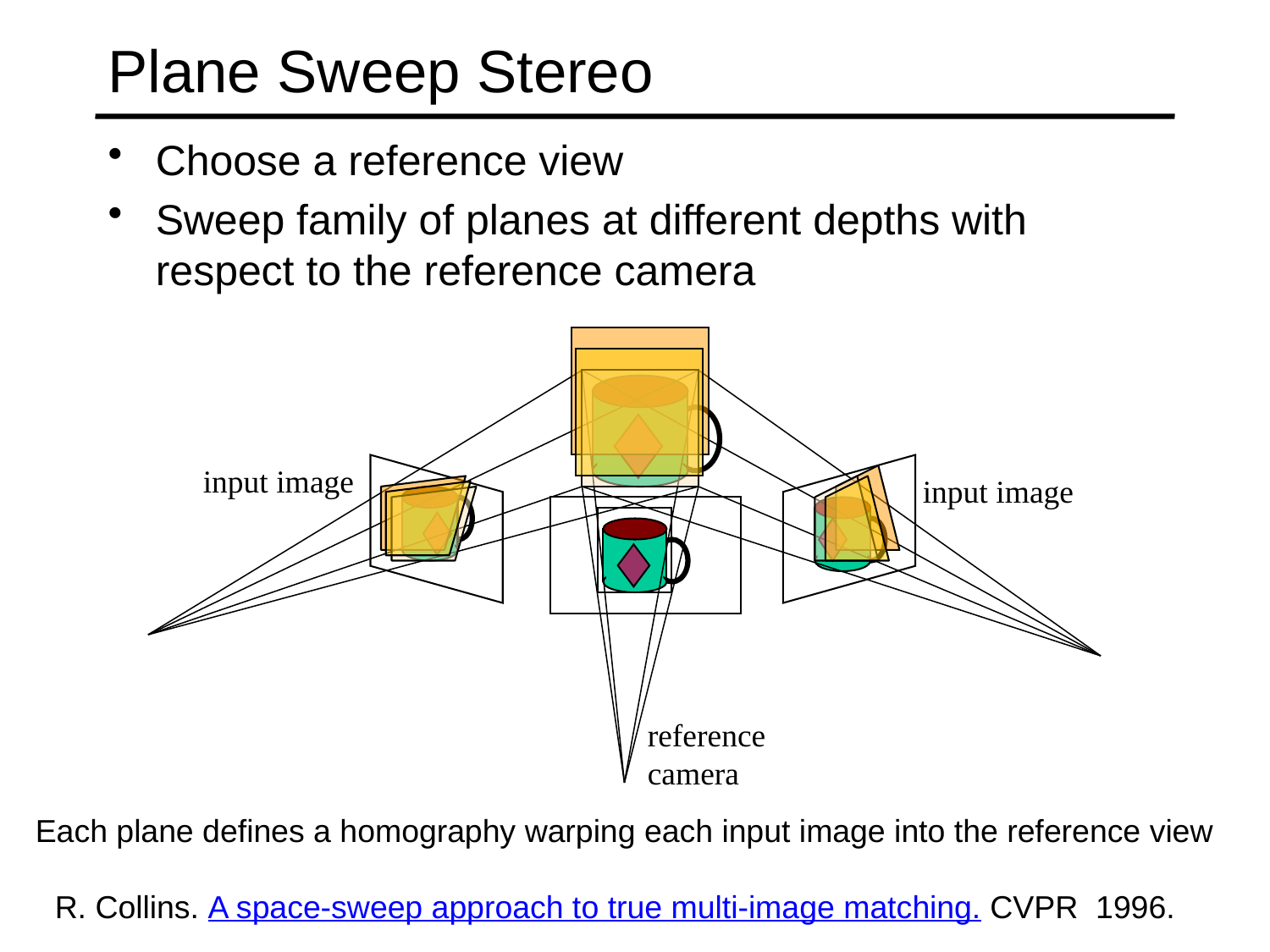

# Plane Sweep Stereo
Choose a reference view
Sweep family of planes at different depths with respect to the reference camera

input image

input image

reference camera
Each plane defines a homography warping each input image into the reference view
R. Collins. A space-sweep approach to true multi-image matching. CVPR  1996.